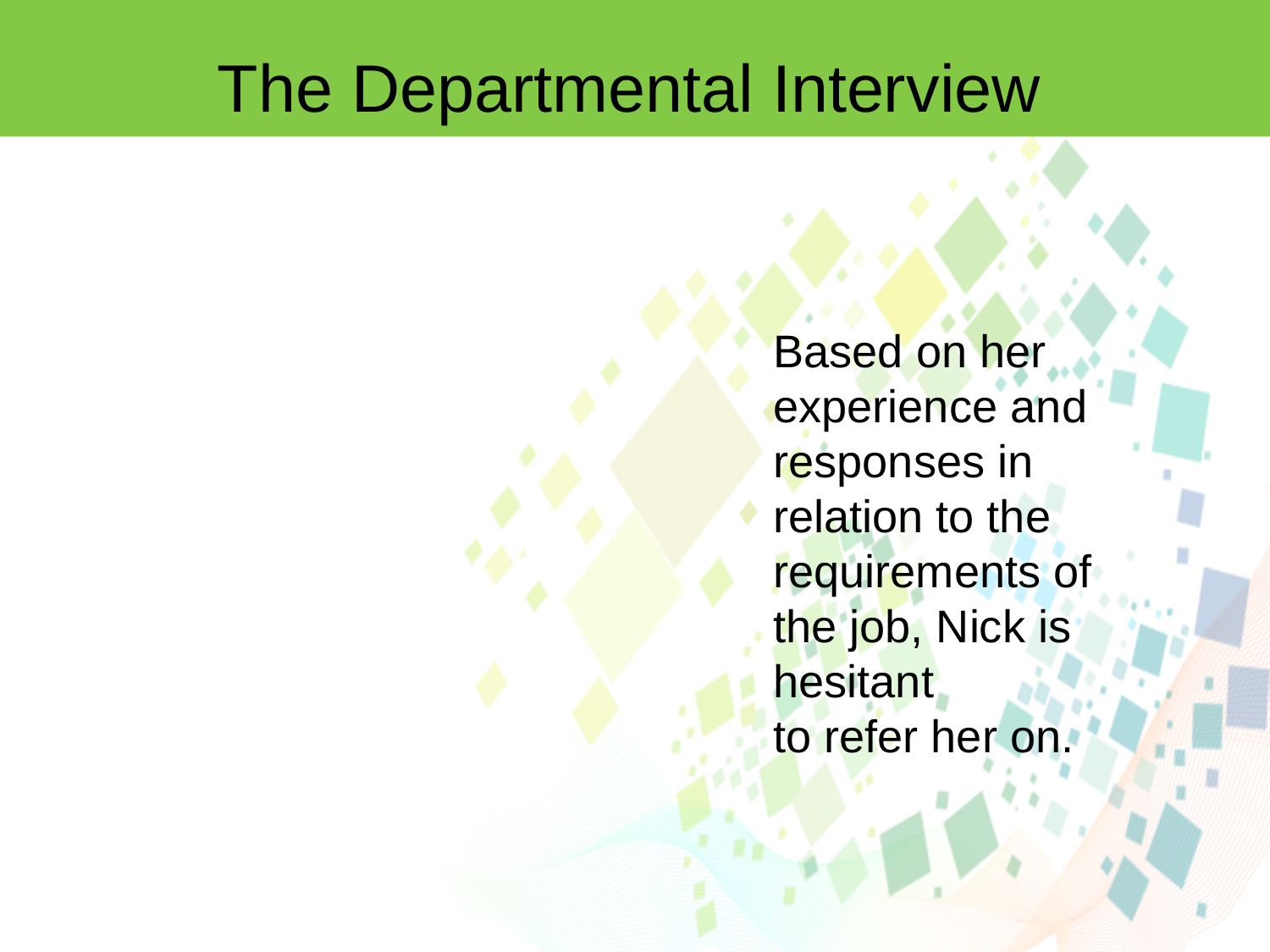

The Departmental Interview
Based on her
experience and responses in relation to the requirements of the job, Nick is hesitant
to refer her on.